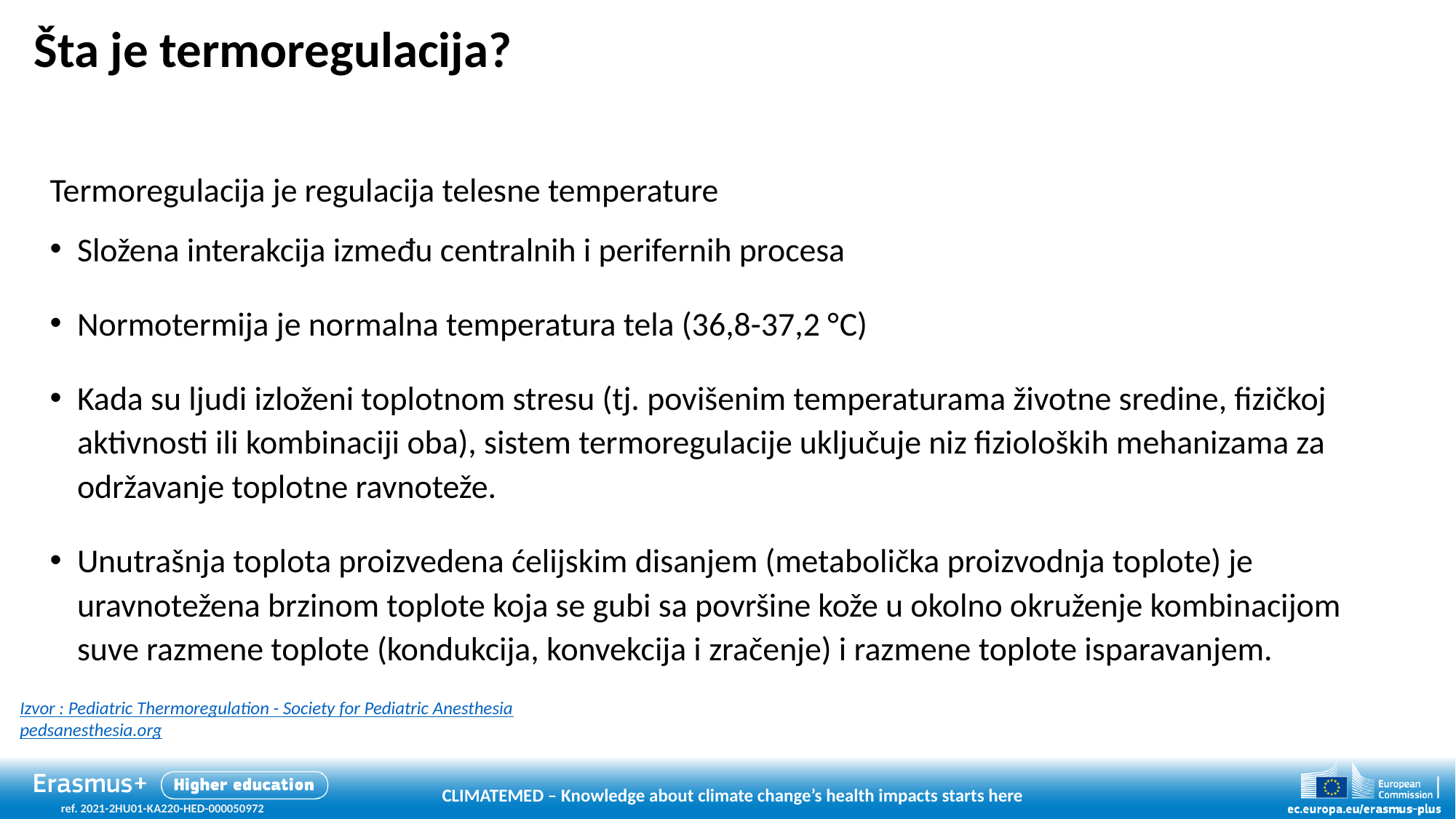

# Šta je termoregulacija?
Termoregulacija je regulacija telesne temperature
Složena interakcija između centralnih i perifernih procesa
Normotermija je normalna temperatura tela (36,8-37,2 °C)
Kada su ljudi izloženi toplotnom stresu (tj. povišenim temperaturama životne sredine, fizičkoj aktivnosti ili kombinaciji oba), sistem termoregulacije uključuje niz fizioloških mehanizama za održavanje toplotne ravnoteže.
Unutrašnja toplota proizvedena ćelijskim disanjem (metabolička proizvodnja toplote) je uravnotežena brzinom toplote koja se gubi sa površine kože u okolno okruženje kombinacijom suve razmene toplote (kondukcija, konvekcija i zračenje) i razmene toplote isparavanjem.
Izvor : Pediatric Thermoregulation - Society for Pediatric Anesthesia
pedsanesthesia.org